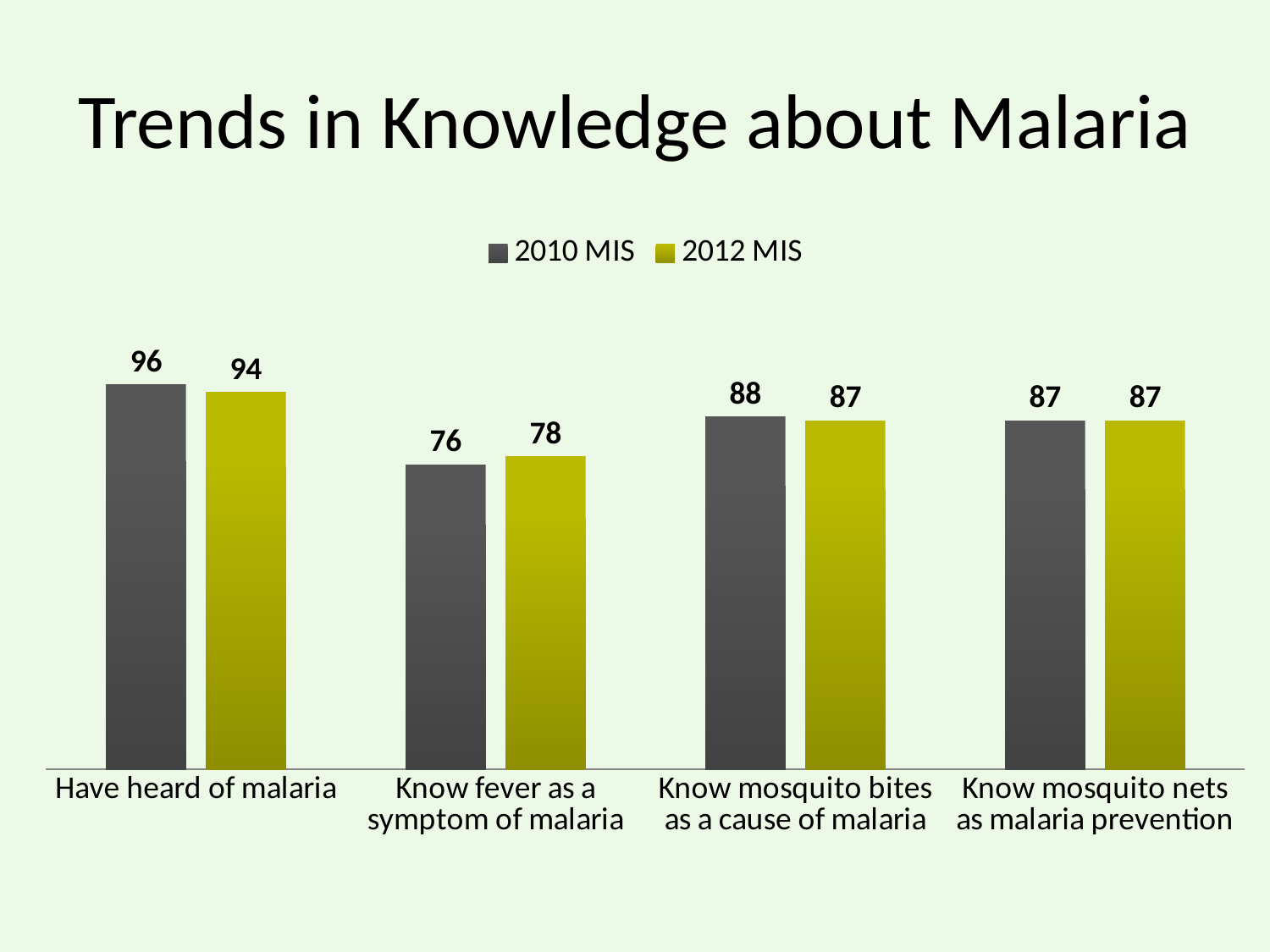

# Trends in Knowledge about Malaria

### Chart

| Category | 2010 MIS | 2012 MIS |
|---|---|---|
| Have heard of malaria | 96.0 | 94.0 |
| Know fever as a symptom of malaria | 76.0 | 78.0 |
| Know mosquito bites as a cause of malaria | 88.0 | 87.0 |
| Know mosquito nets as malaria prevention | 87.0 | 87.0 |